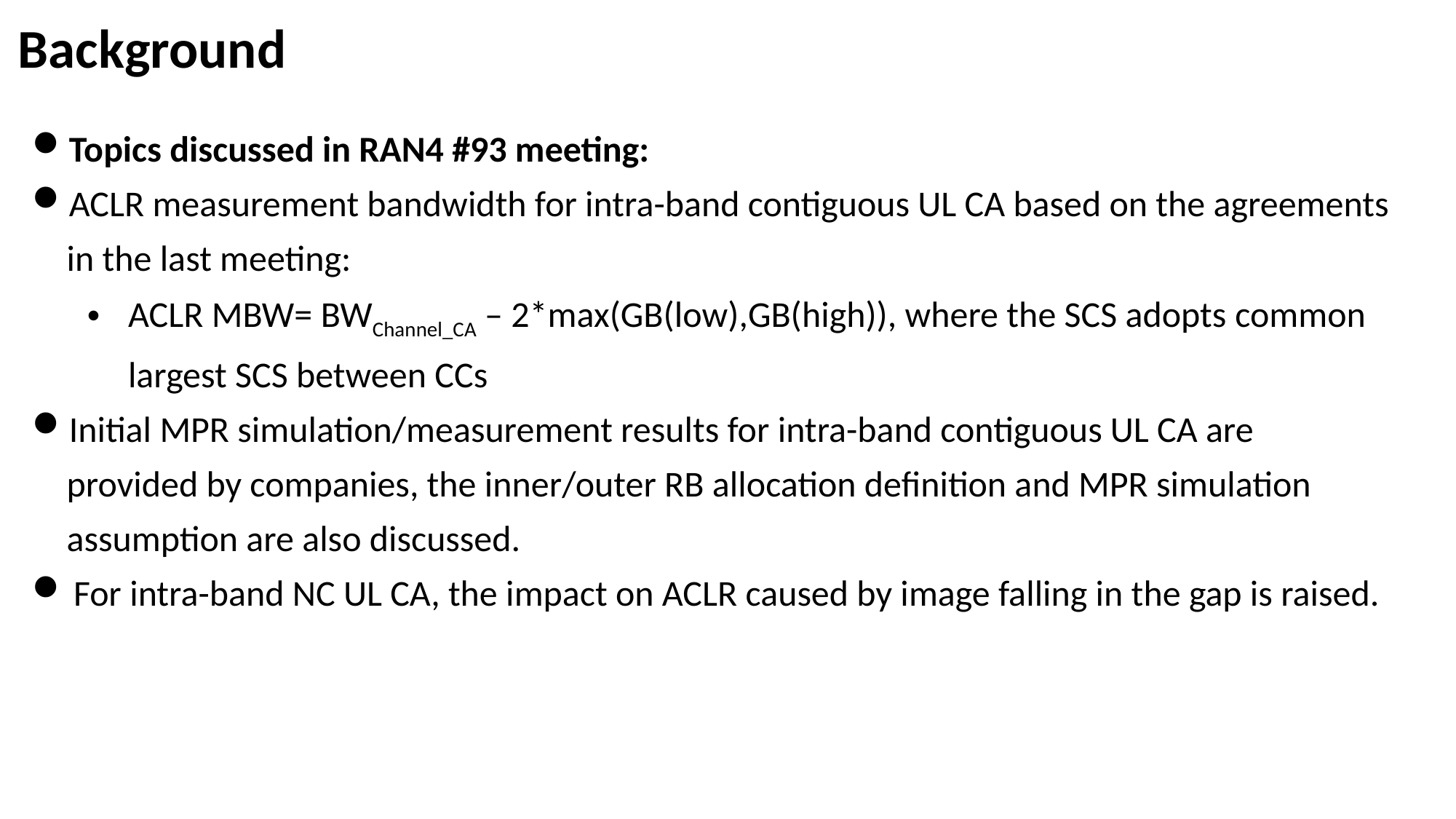

# Background
Topics discussed in RAN4 #93 meeting:
ACLR measurement bandwidth for intra-band contiguous UL CA based on the agreements in the last meeting:
ACLR MBW= BWChannel_CA – 2*max(GB(low),GB(high)), where the SCS adopts common largest SCS between CCs
Initial MPR simulation/measurement results for intra-band contiguous UL CA are provided by companies, the inner/outer RB allocation definition and MPR simulation assumption are also discussed.
For intra-band NC UL CA, the impact on ACLR caused by image falling in the gap is raised.